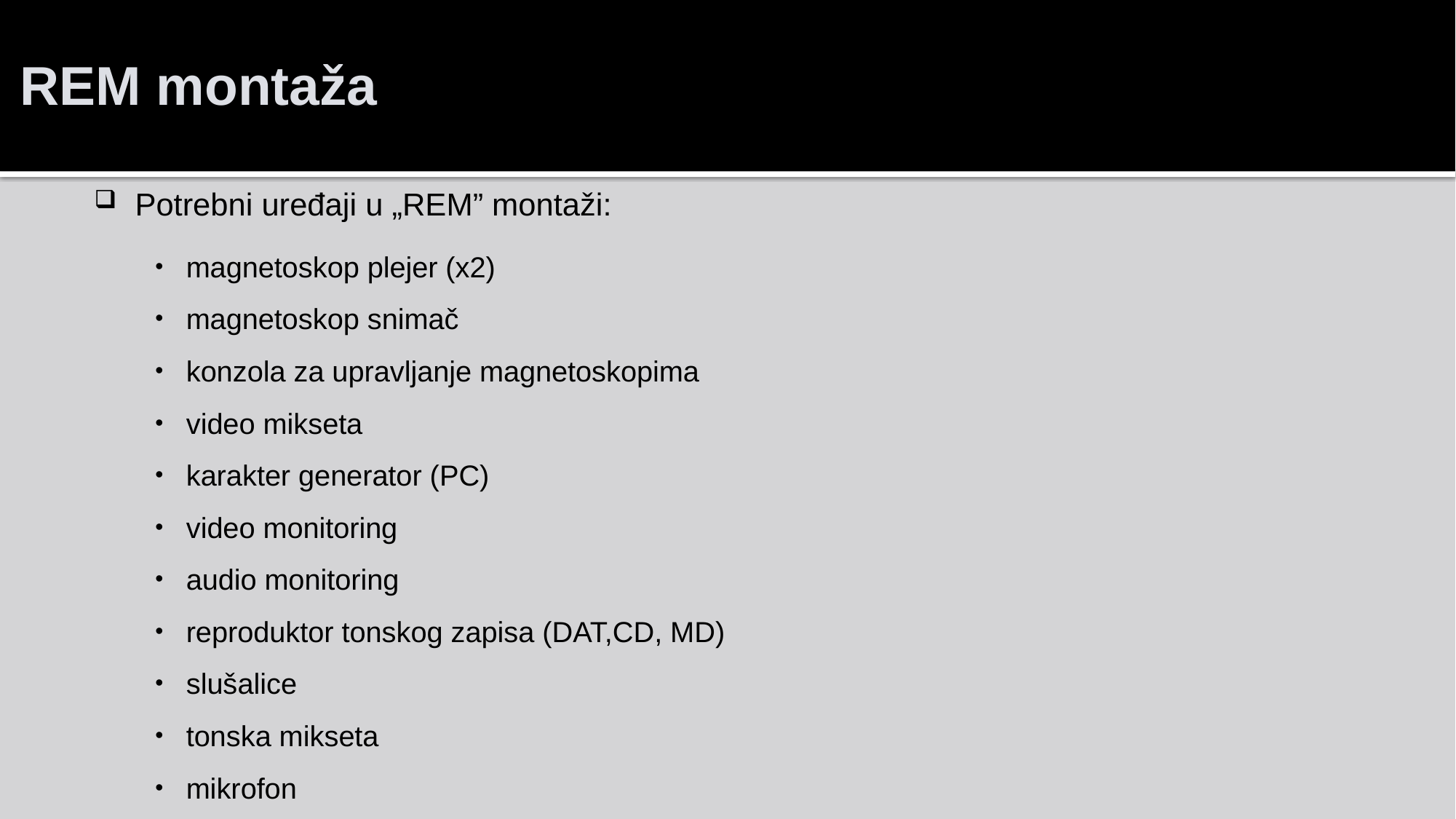

REM montaža
Potrebni uređaji u „REM” montaži:

magnetoskop plejer (x2)
magnetoskop snimač
konzola za upravljanje magnetoskopima
video mikseta
karakter generator (PC)
video monitoring
audio monitoring
reproduktor tonskog zapisa (DAT,CD, MD)
slušalice
tonska mikseta
mikrofon